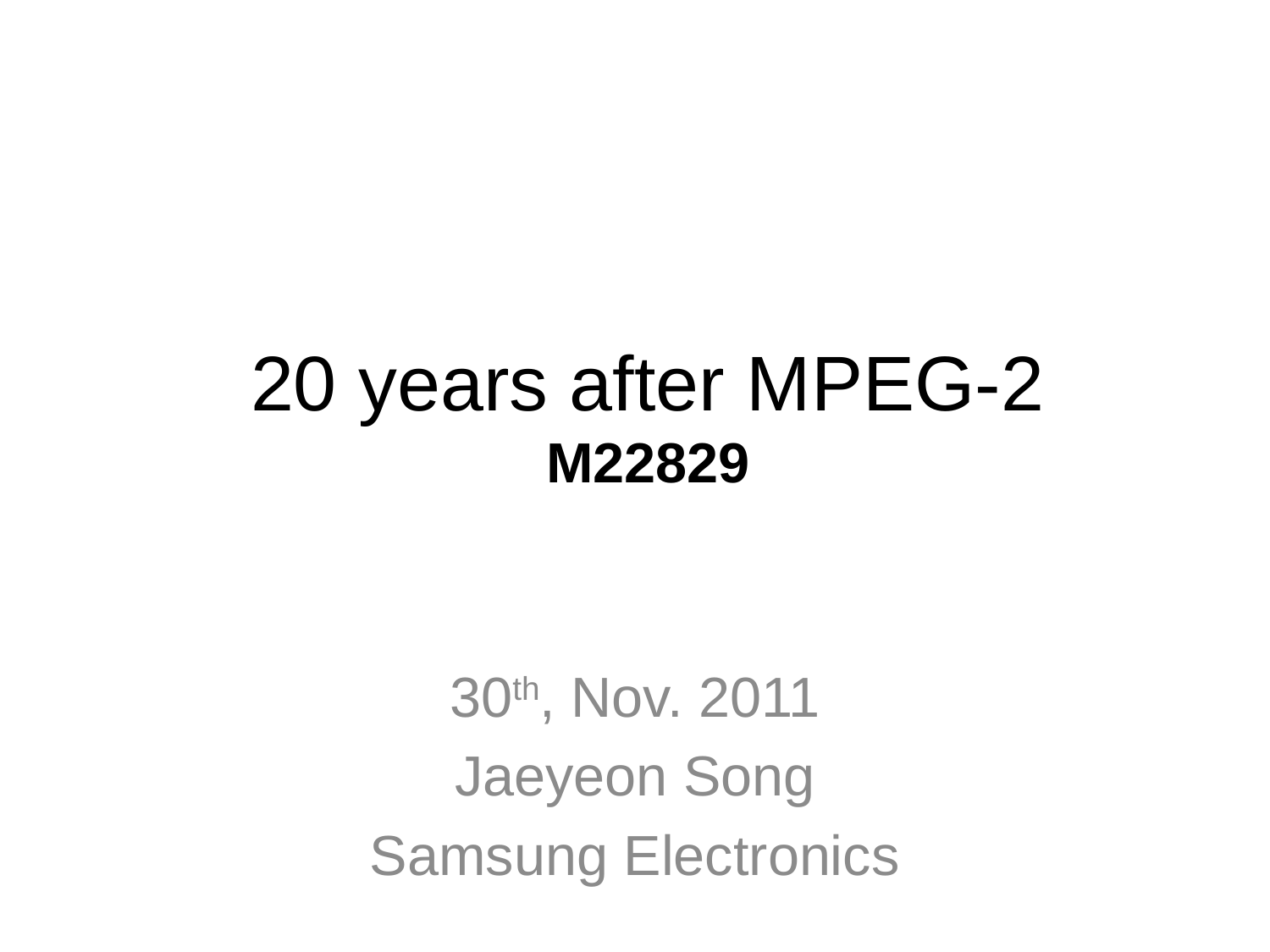

# 20 years after MPEG-2 M22829
30th, Nov. 2011
Jaeyeon Song
Samsung Electronics